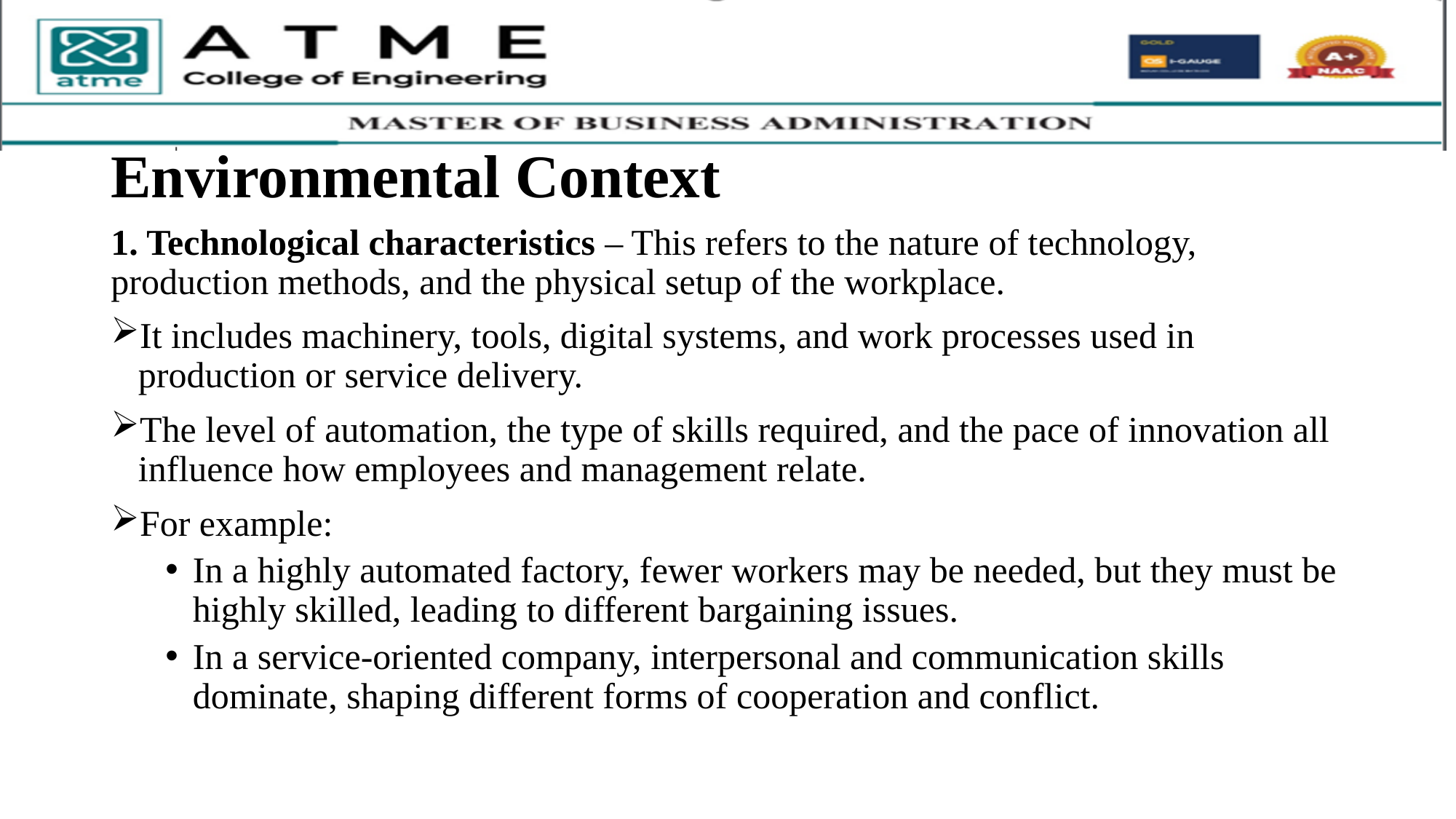

# Environmental Context
1. Technological characteristics – This refers to the nature of technology, production methods, and the physical setup of the workplace.
It includes machinery, tools, digital systems, and work processes used in production or service delivery.
The level of automation, the type of skills required, and the pace of innovation all influence how employees and management relate.
For example:
In a highly automated factory, fewer workers may be needed, but they must be highly skilled, leading to different bargaining issues.
In a service-oriented company, interpersonal and communication skills dominate, shaping different forms of cooperation and conflict.